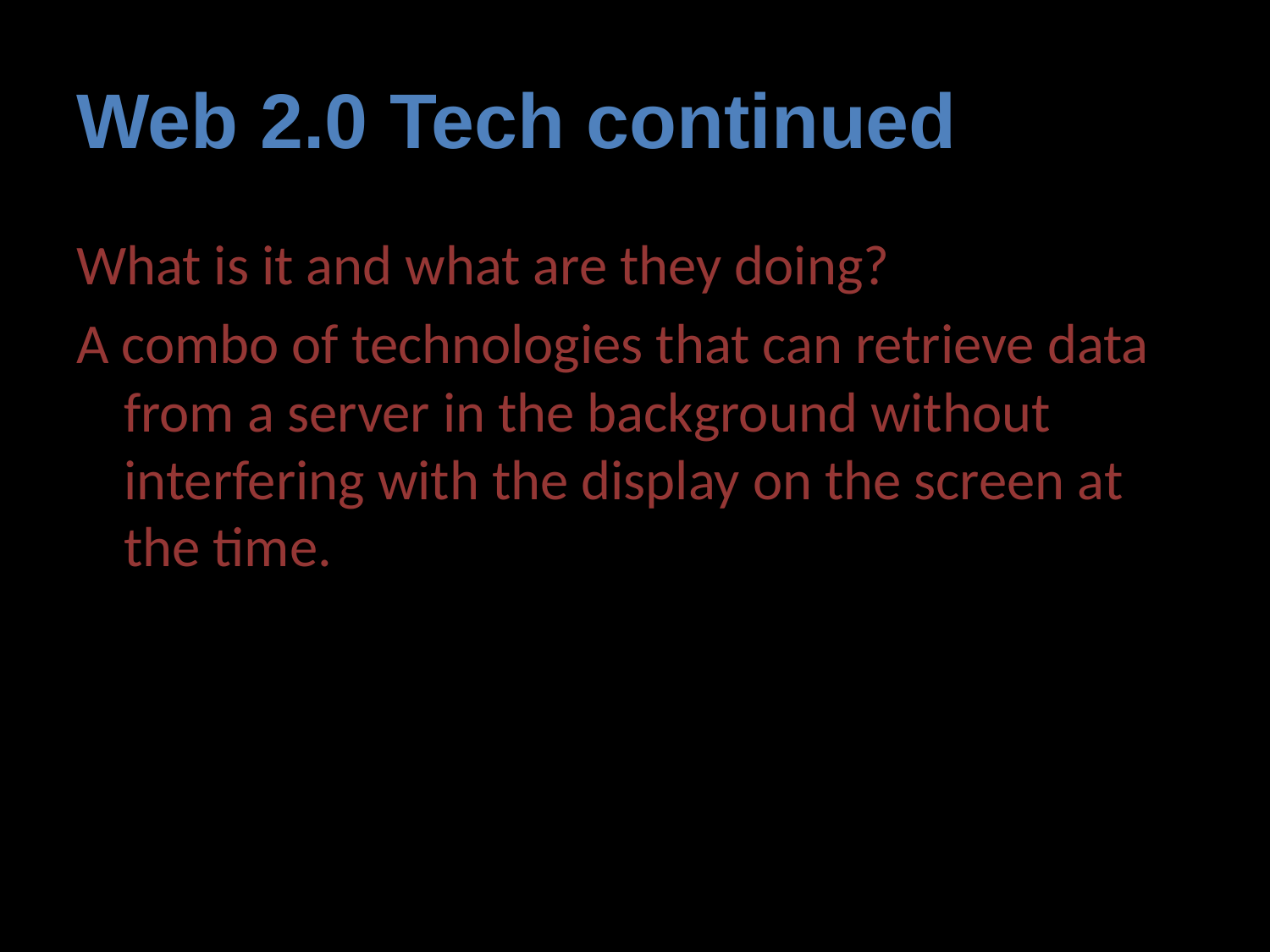

# Web 2.0 Tech continued
What is it and what are they doing?
A combo of technologies that can retrieve data from a server in the background without interfering with the display on the screen at the time.